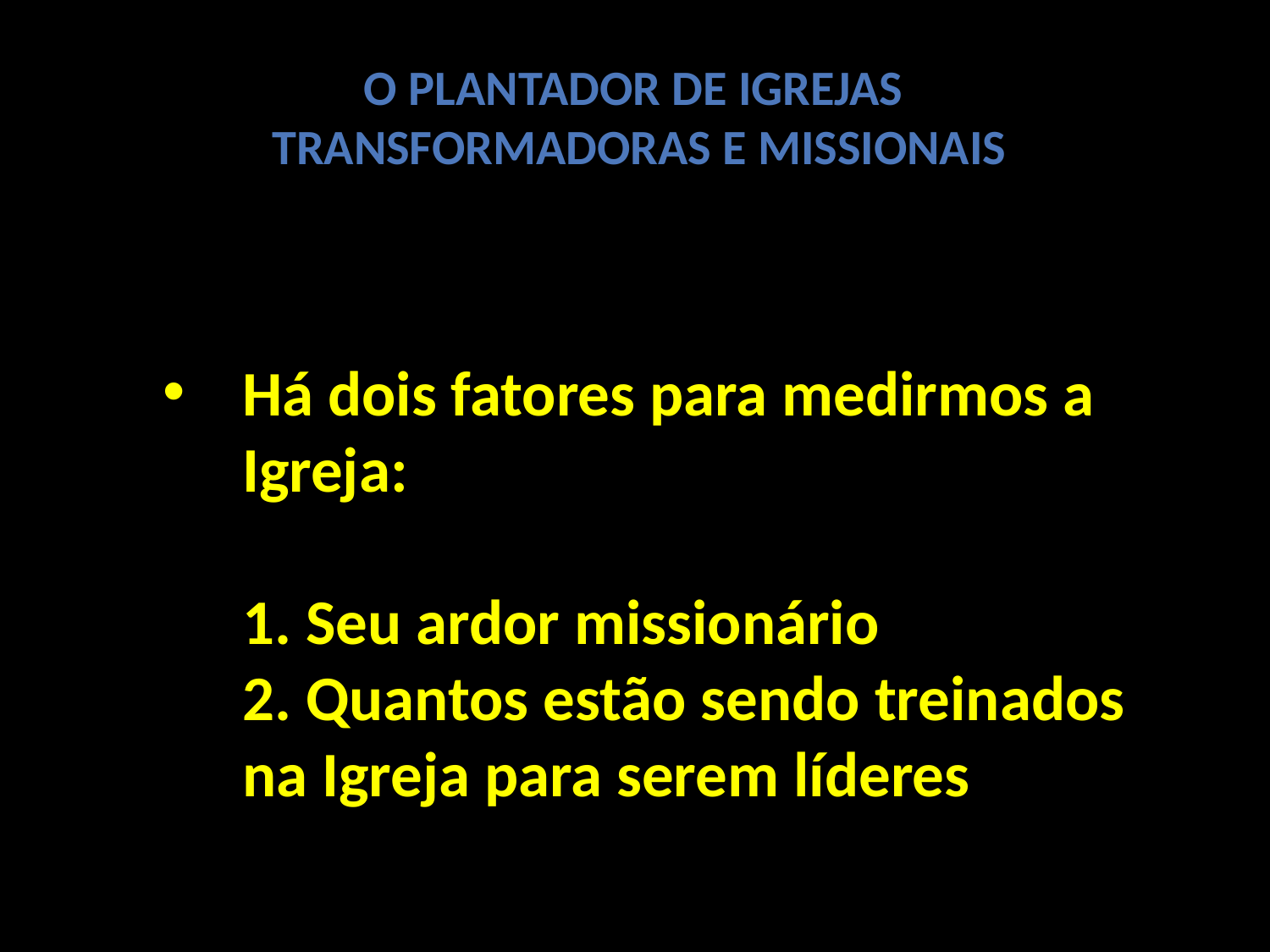

O Plantador de Igrejas
Transformadoras e Missionais
Há dois fatores para medirmos a
Igreja:
1. Seu ardor missionário
2. Quantos estão sendo treinados
na Igreja para serem líderes